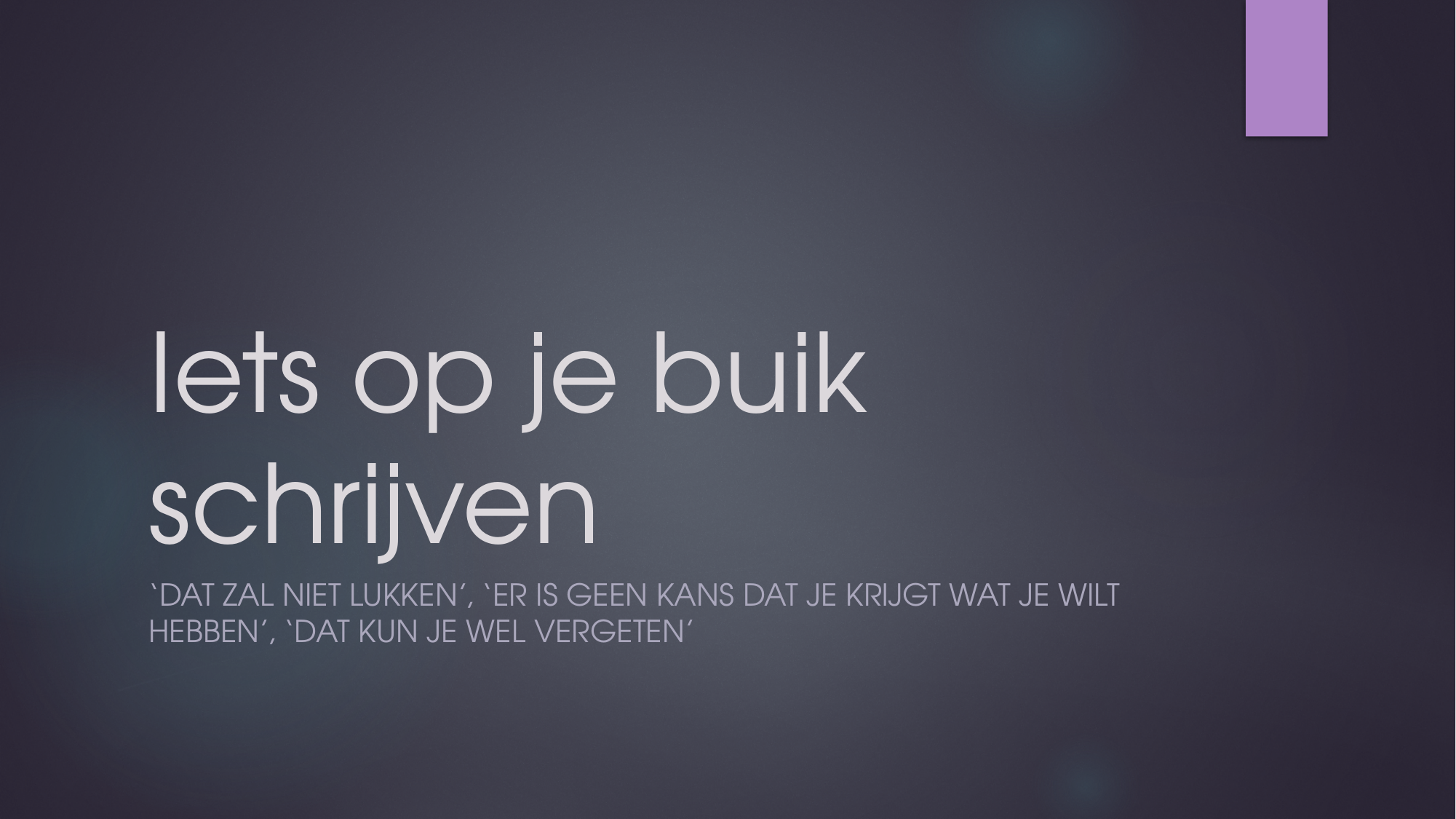

# Iets op je buik schrijven
‘dat zal niet lukken’, ‘er is geen kans dat je krijgt wat je wilt hebben’, ‘dat kun je wel vergeten’